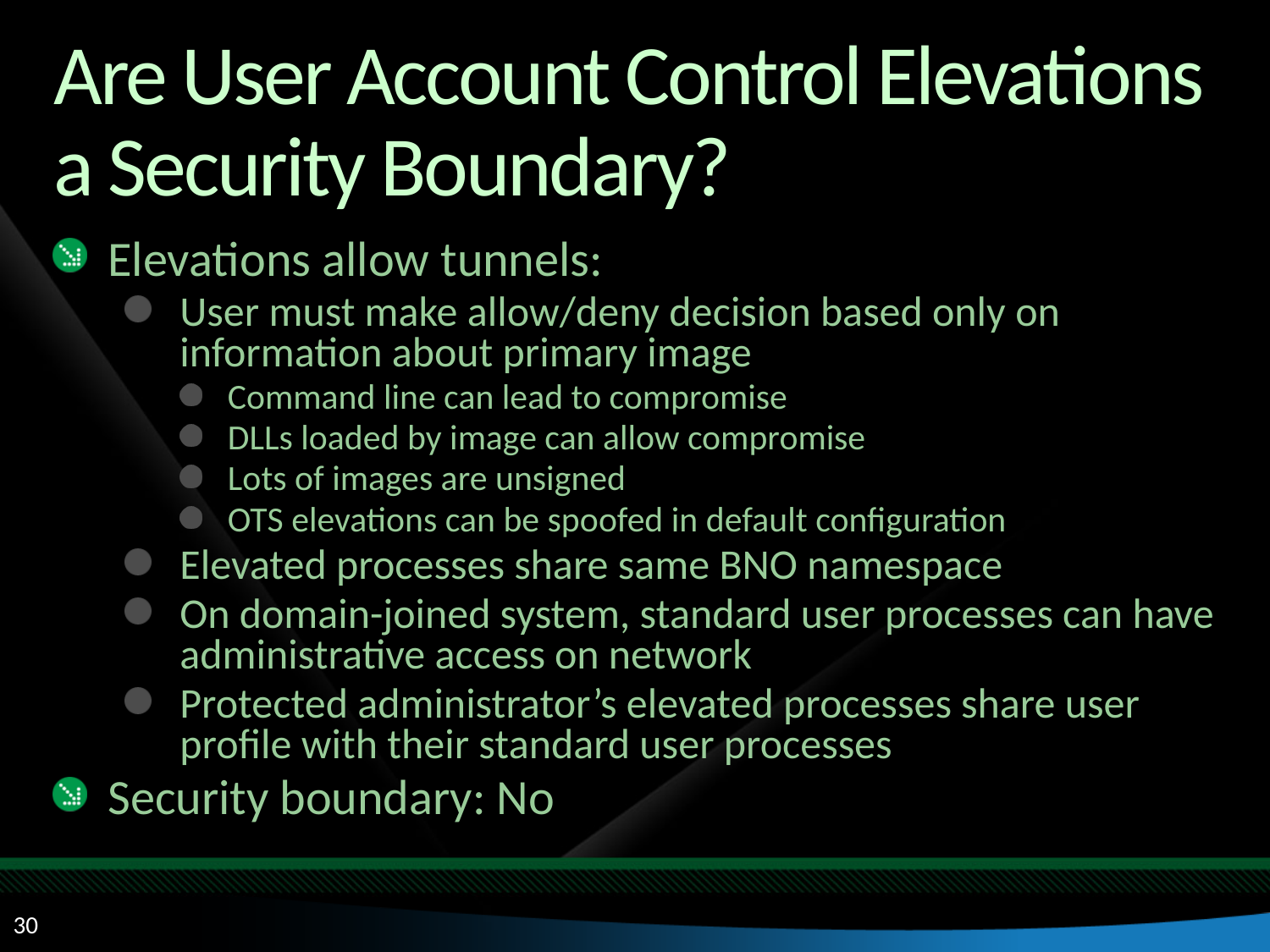

# Are User Account Control Elevations a Security Boundary?
Elevations allow tunnels:
User must make allow/deny decision based only on information about primary image
Command line can lead to compromise
DLLs loaded by image can allow compromise
Lots of images are unsigned
OTS elevations can be spoofed in default configuration
Elevated processes share same BNO namespace
On domain-joined system, standard user processes can have administrative access on network
Protected administrator’s elevated processes share user profile with their standard user processes
Security boundary: No